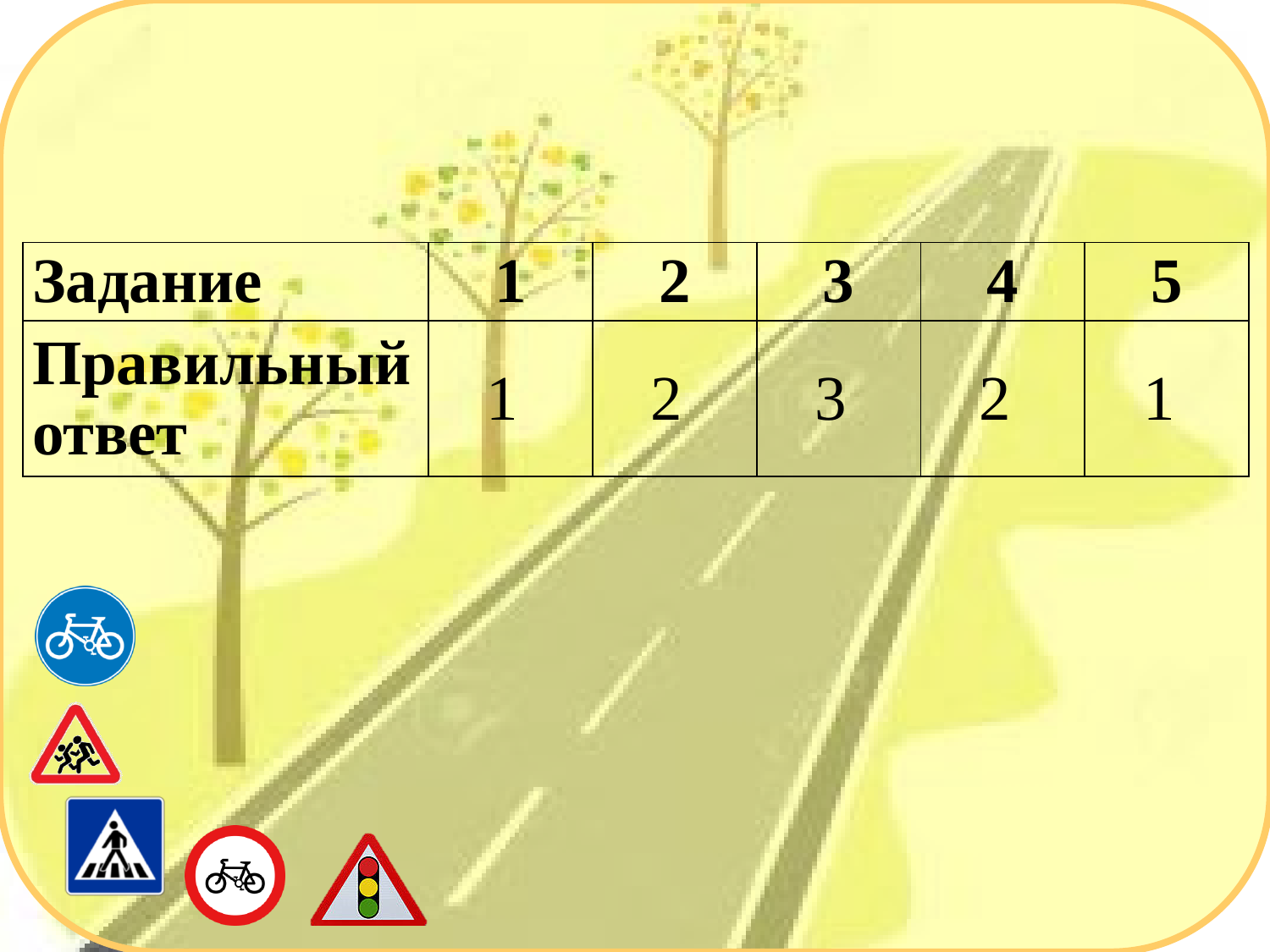

| Задание | 1 | 2 | 3 | 4 | 5 |
| --- | --- | --- | --- | --- | --- |
| Правильный ответ | 1 | 2 | 3 | 2 | 1 |